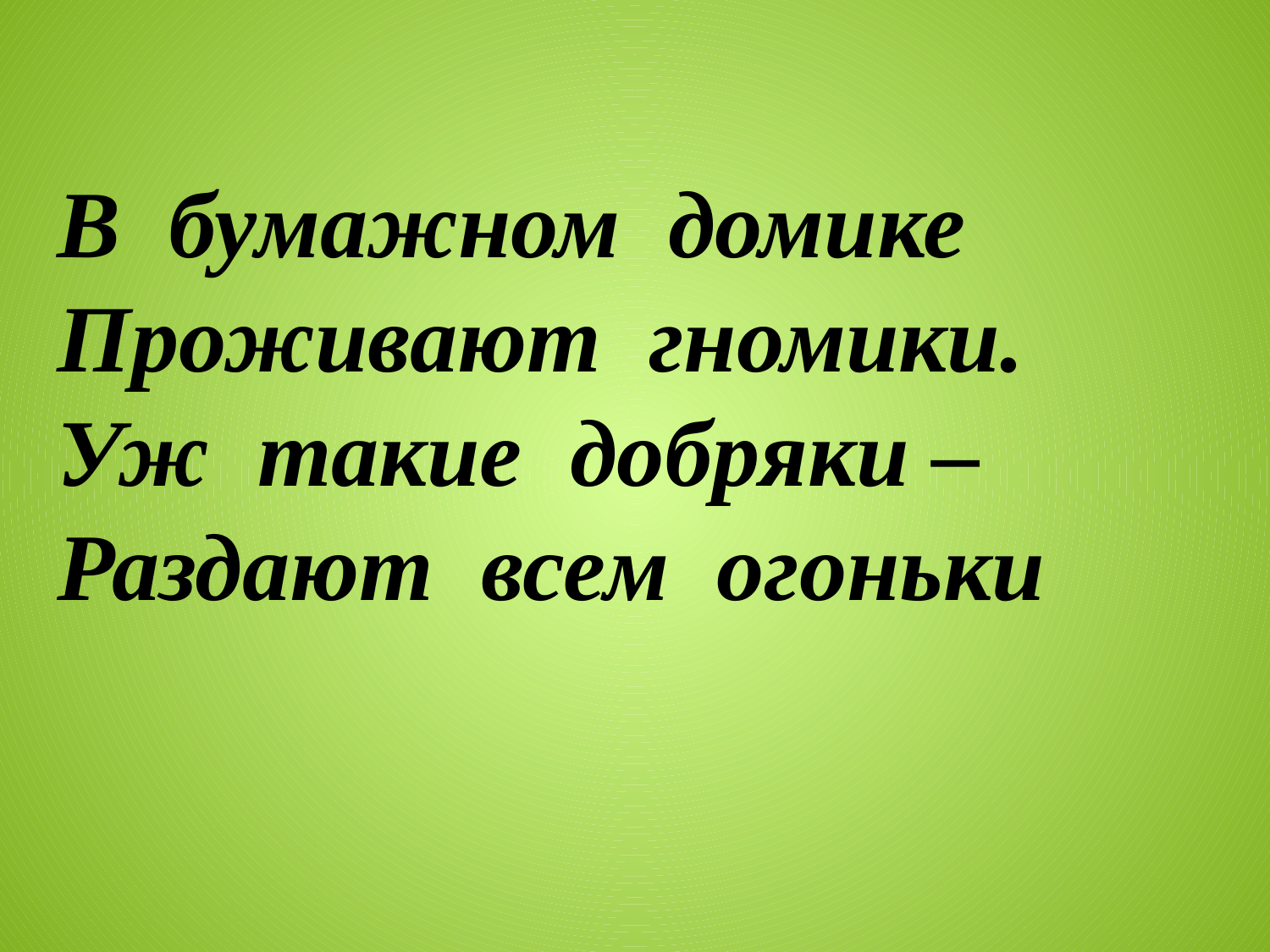

В  бумажном  домике
Проживают  гномики.
Уж  такие  добряки –
Раздают  всем  огоньки